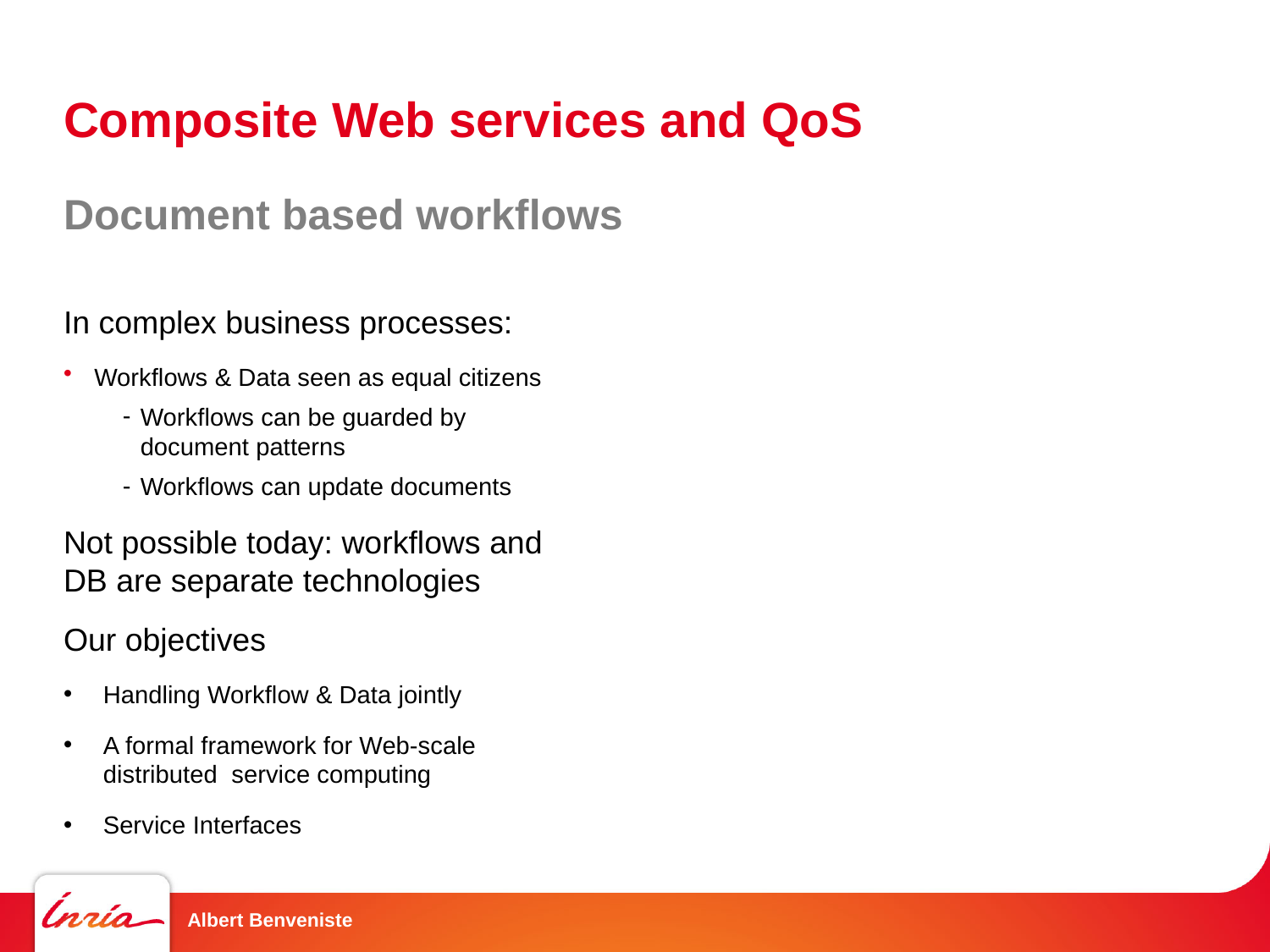

# Composite Web services and QoS
Document based workflows

In complex business processes:
Workflows & Data seen as equal citizens
Workflows can be guarded by document patterns
Workflows can update documents
Not possible today: workflows and DB are separate technologies
Our objectives
Handling Workflow & Data jointly
A formal framework for Web-scale distributed  service computing
Service Interfaces
Albert Benveniste